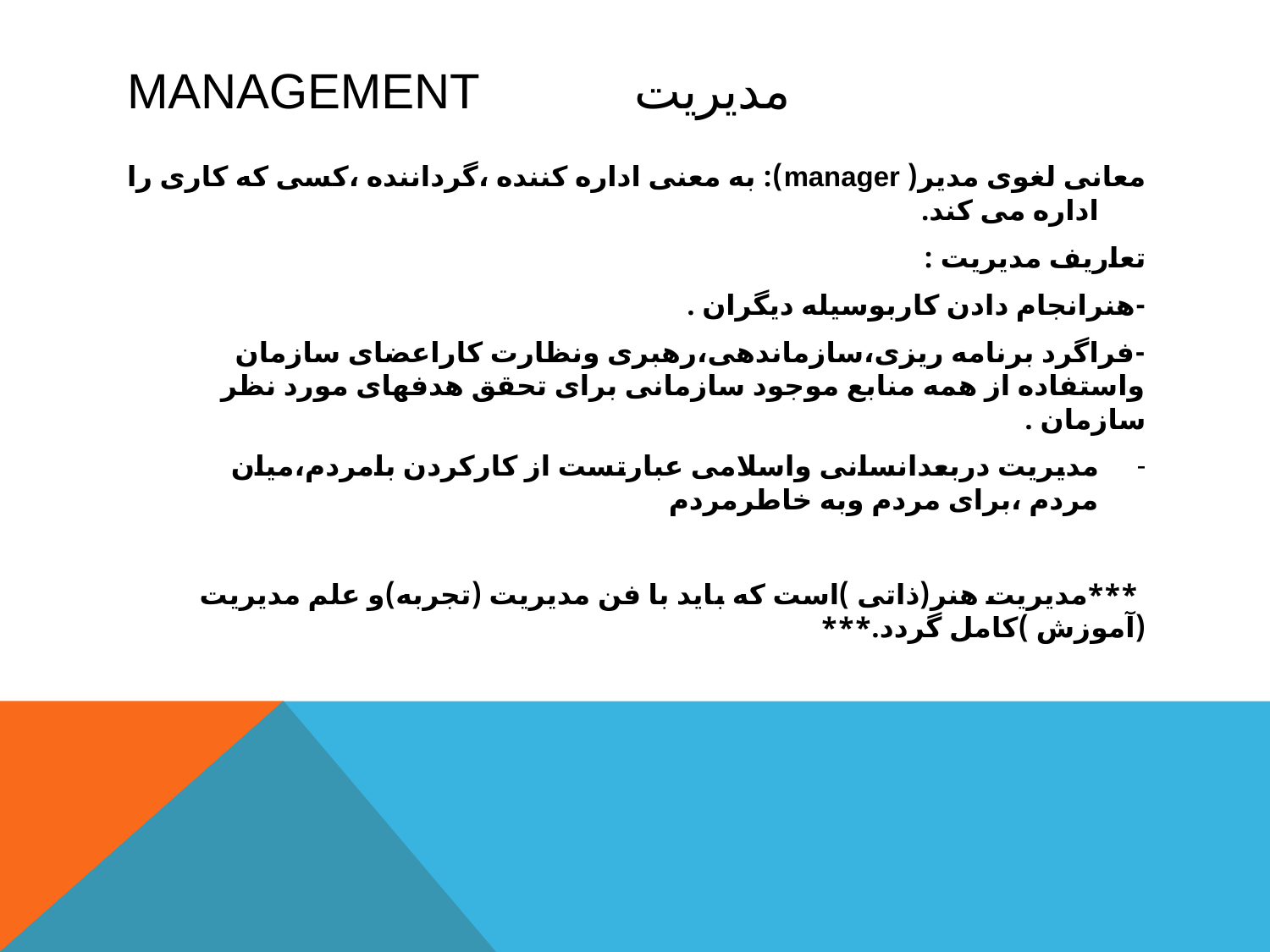

# مدیریت            management
معانی لغوی مدیر( manager): به معنی اداره کننده ،گرداننده ،کسی که کاری را اداره می کند.
تعاریف مدیریت :
-هنرانجام دادن کاربوسیله دیگران .
-فراگرد برنامه ریزی،سازماندهی،رهبری ونظارت کاراعضای سازمان واستفاده از همه منابع موجود سازمانی برای تحقق هدفهای مورد نظر سازمان .
مدیریت دربعدانسانی واسلامی عبارتست از کارکردن بامردم،میان مردم ،برای مردم وبه خاطرمردم

 ***مدیریت هنر(ذاتی )است که باید با فن مدیریت (تجربه)و علم مدیریت (آموزش )کامل گردد.***